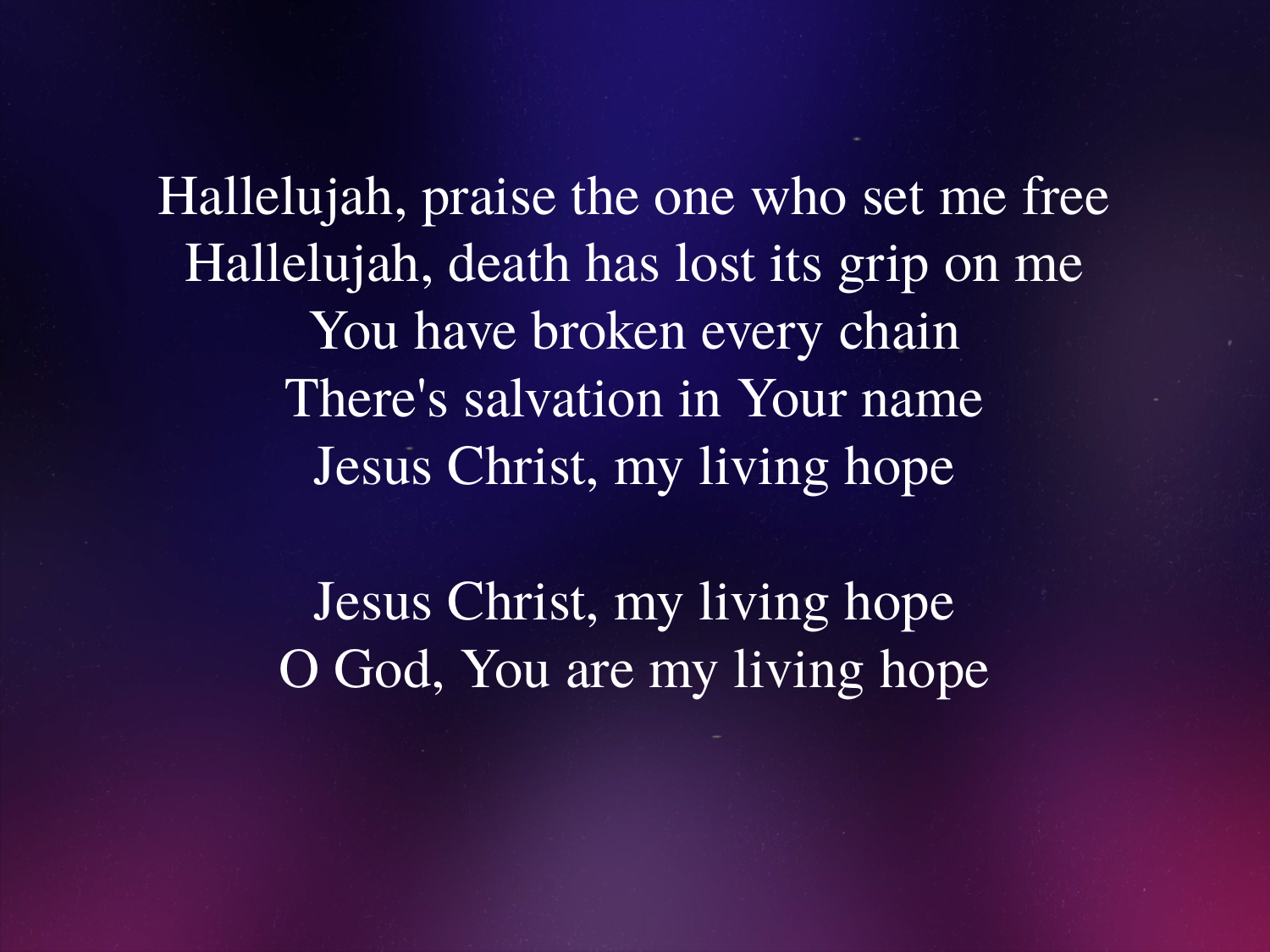

# Hallelujah, praise the one who set me free Hallelujah, death has lost its grip on me You have broken every chain There's salvation in Your name Jesus Christ, my living hope Jesus Christ, my living hope O God, You are my living hope